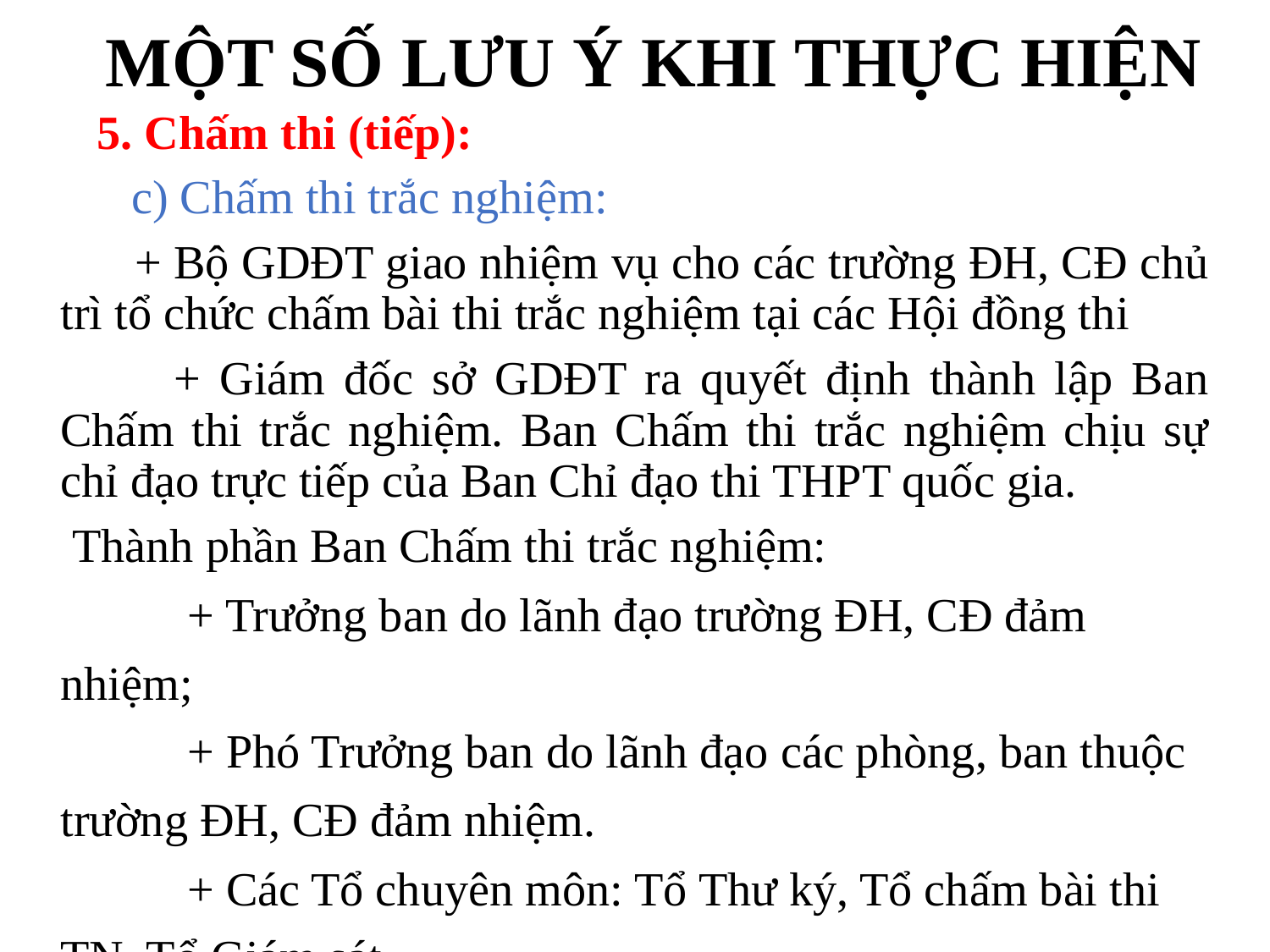

# MỘT SỐ LƯU Ý KHI THỰC HIỆN
5. Chấm thi (tiếp):
      c) Chấm thi trắc nghiệm:
      + Bộ GDĐT giao nhiệm vụ cho các trường ĐH, CĐ chủ trì tổ chức chấm bài thi trắc nghiệm tại các Hội đồng thi
      + Giám đốc sở GDĐT ra quyết định thành lập Ban Chấm thi trắc nghiệm. Ban Chấm thi trắc nghiệm chịu sự chỉ đạo trực tiếp của Ban Chỉ đạo thi THPT quốc gia.
 Thành phần Ban Chấm thi trắc nghiệm:
	+ Trưởng ban do lãnh đạo trường ĐH, CĐ đảm nhiệm;
	+ Phó Trưởng ban do lãnh đạo các phòng, ban thuộc trường ĐH, CĐ đảm nhiệm.
	+ Các Tổ chuyên môn: Tổ Thư ký, Tổ chấm bài thi TN, Tổ Giám sát.